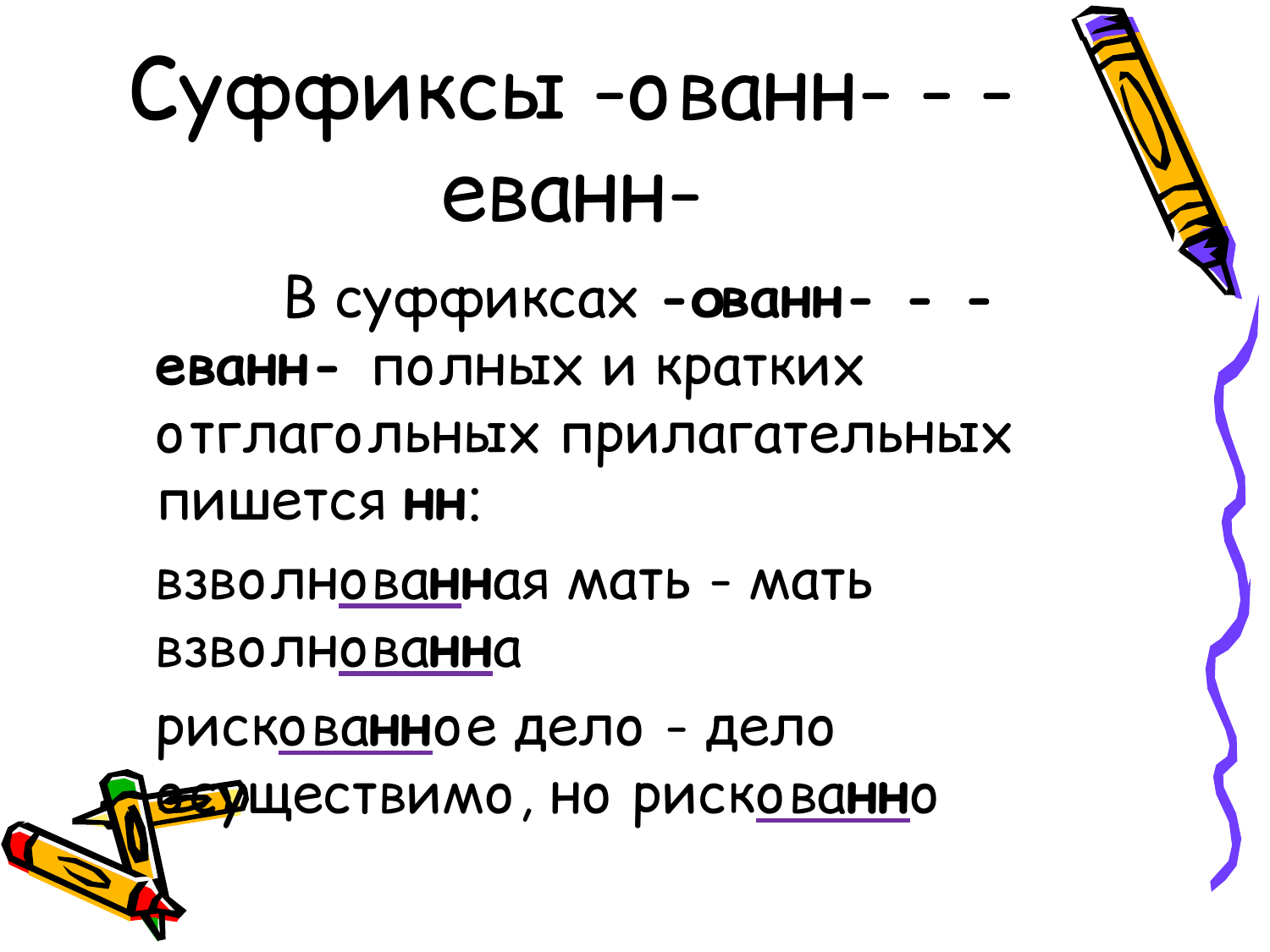

# Суффиксы -ованн- - -еванн-
		В суффиксах -ованн- - -еванн- полных и кратких отглагольных прилагательных пишется нн:
	взволнованная мать - мать взволнованна
	рискованное дело - дело осуществимо, но рискованно